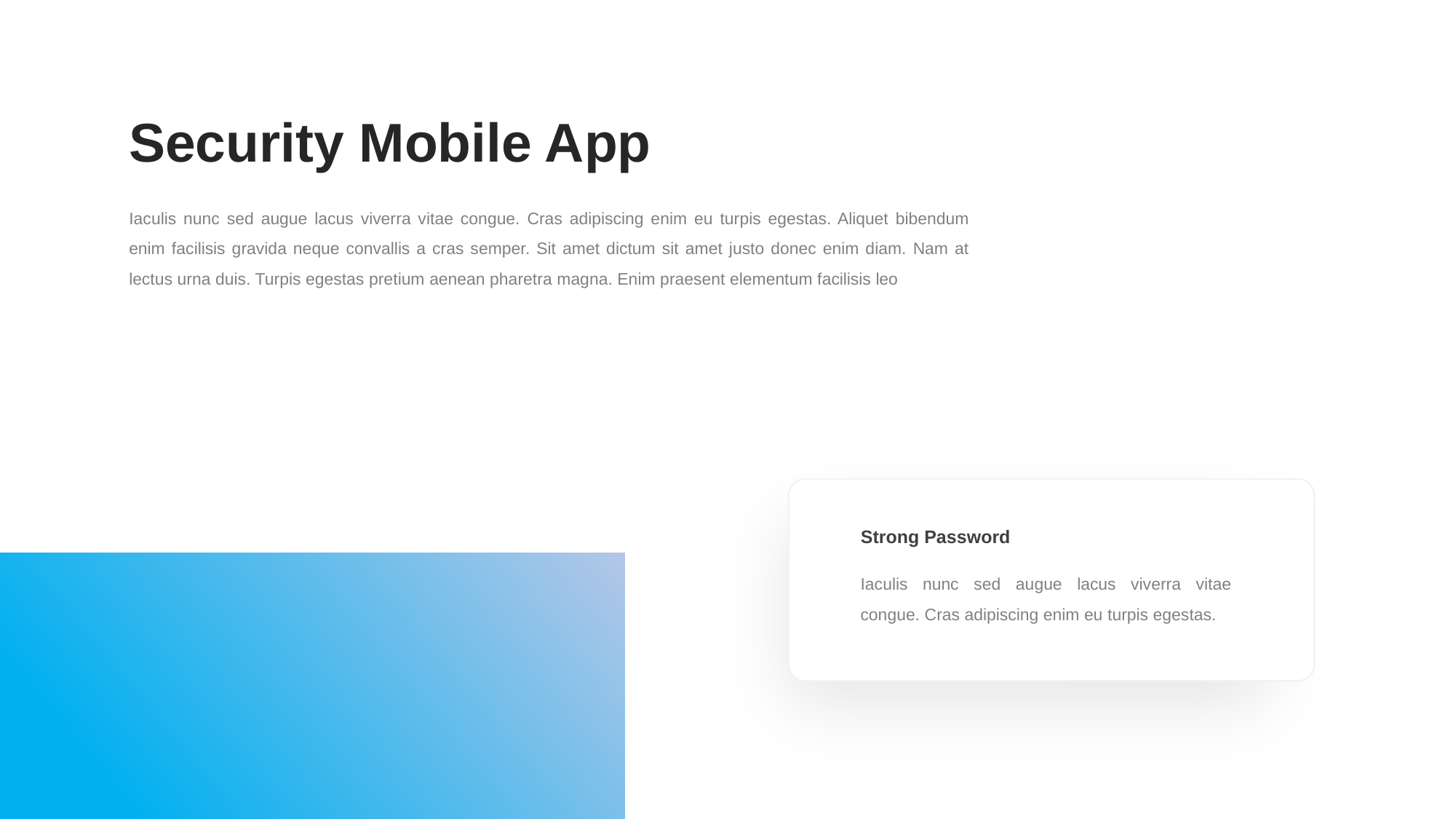

Security Mobile App
Iaculis nunc sed augue lacus viverra vitae congue. Cras adipiscing enim eu turpis egestas. Aliquet bibendum enim facilisis gravida neque convallis a cras semper. Sit amet dictum sit amet justo donec enim diam. Nam at lectus urna duis. Turpis egestas pretium aenean pharetra magna. Enim praesent elementum facilisis leo

Strong Password
Iaculis nunc sed augue lacus viverra vitae congue. Cras adipiscing enim eu turpis egestas.